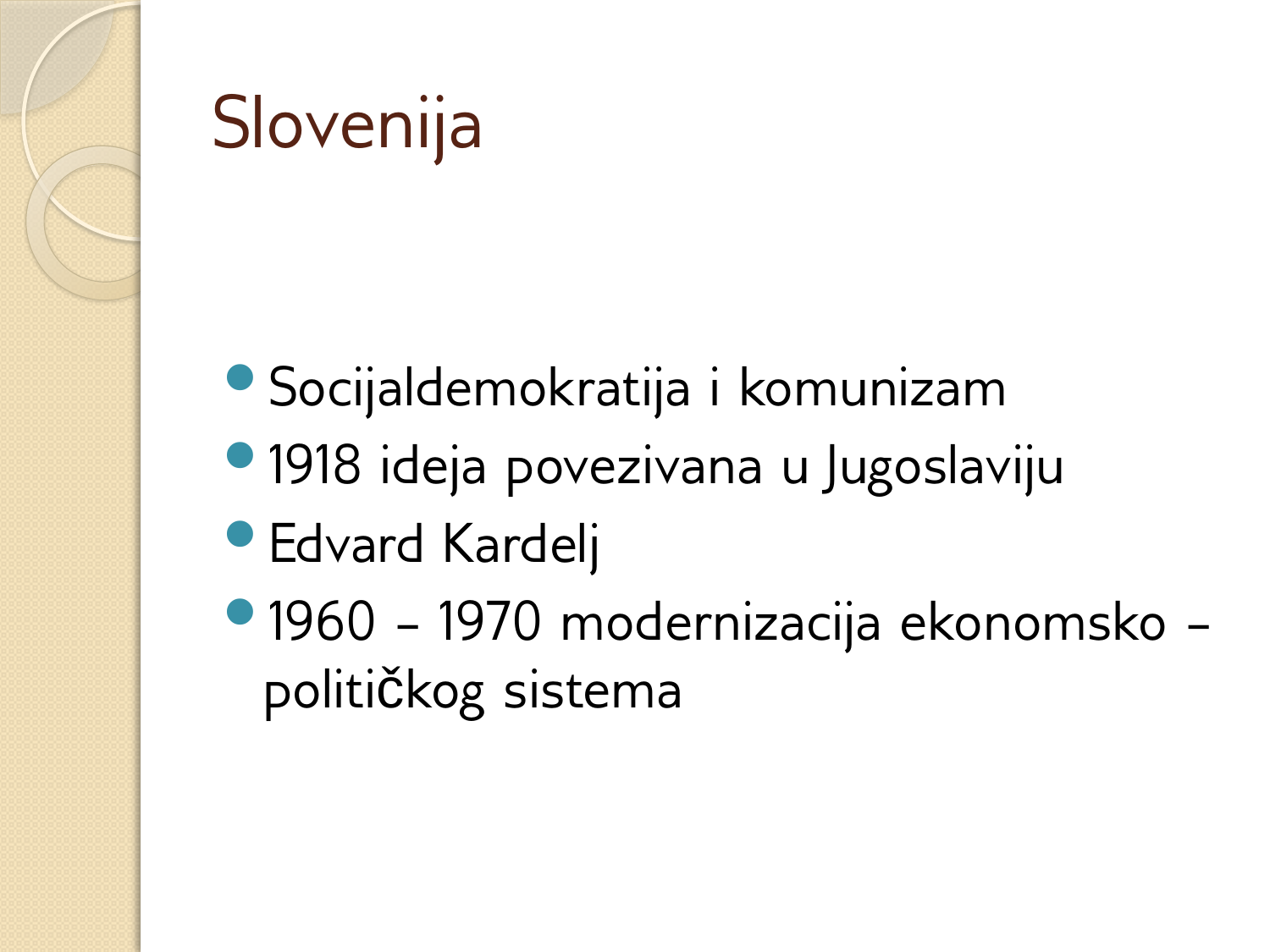

# Slovenija
Socijaldemokratija i komunizam
1918 ideja povezivana u Jugoslaviju
Edvard Kardelj
1960 – 1970 modernizacija ekonomsko – političkog sistema